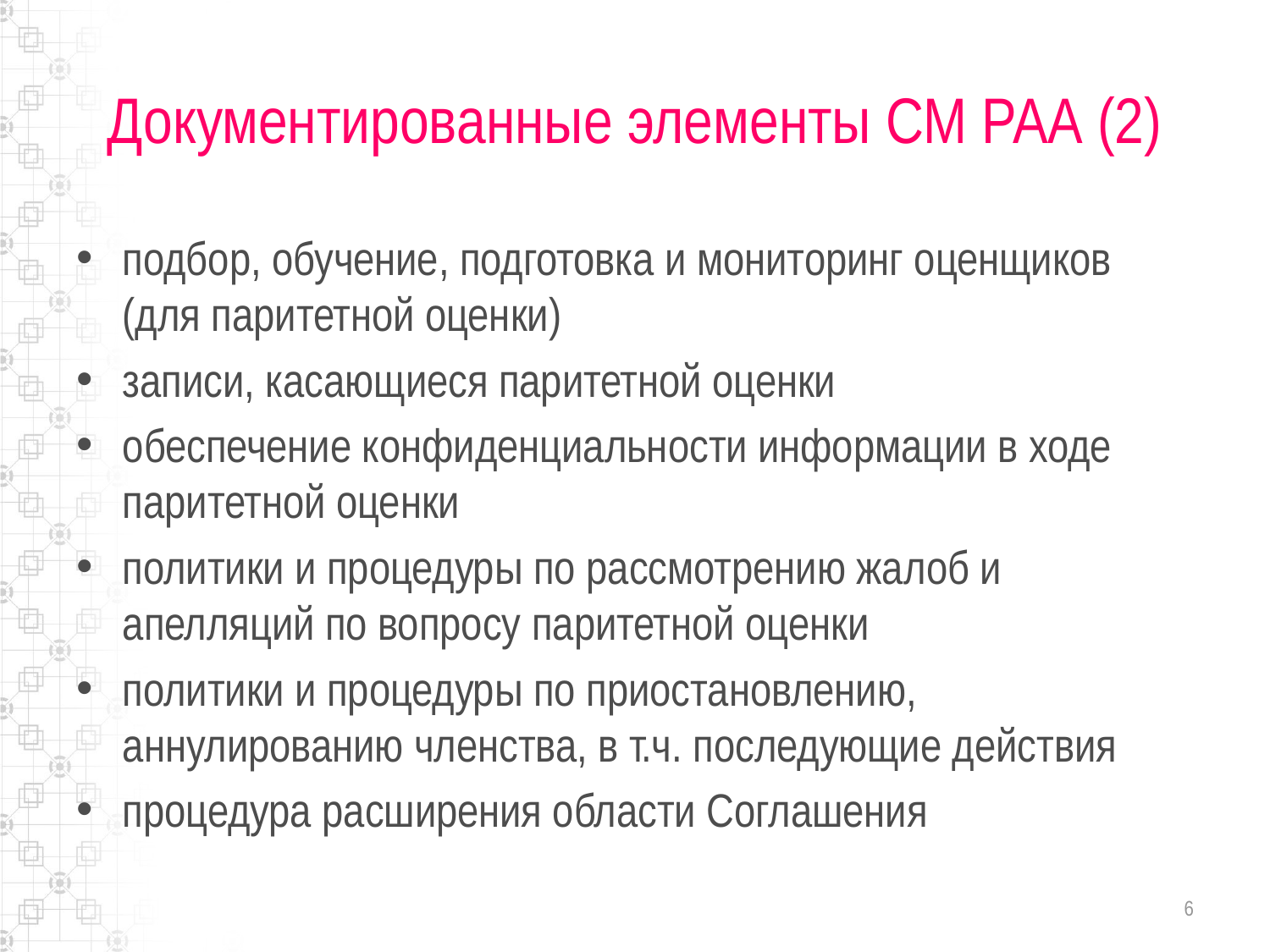

# Документированные элементы СМ РАА (2)
подбор, обучение, подготовка и мониторинг оценщиков (для паритетной оценки)
записи, касающиеся паритетной оценки
обеспечение конфиденциальности информации в ходе паритетной оценки
политики и процедуры по рассмотрению жалоб и апелляций по вопросу паритетной оценки
политики и процедуры по приостановлению, аннулированию членства, в т.ч. последующие действия
процедура расширения области Соглашения
6